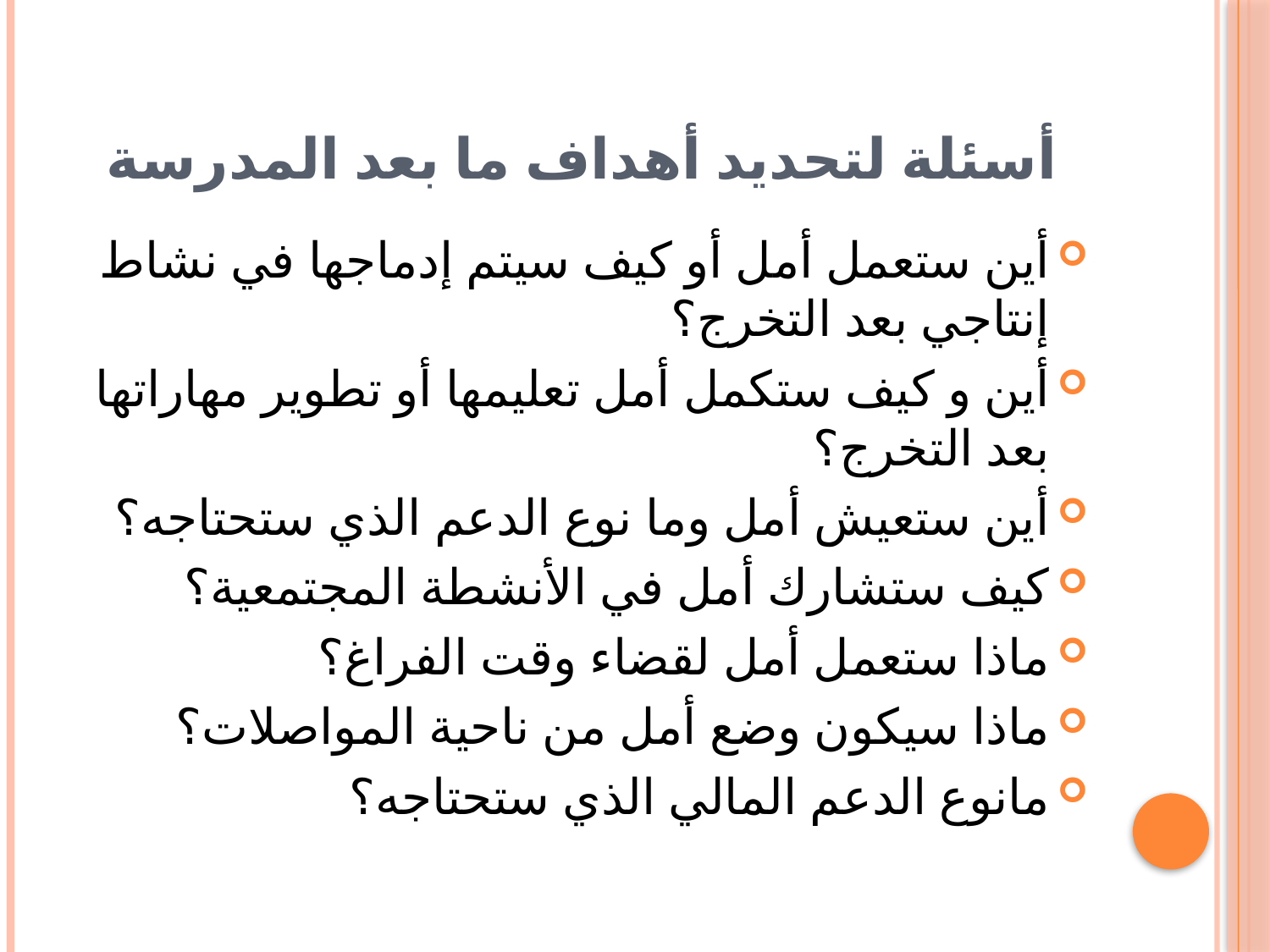

# أسئلة لتحديد أهداف ما بعد المدرسة
أين ستعمل أمل أو كيف سيتم إدماجها في نشاط إنتاجي بعد التخرج؟
أين و كيف ستكمل أمل تعليمها أو تطوير مهاراتها بعد التخرج؟
أين ستعيش أمل وما نوع الدعم الذي ستحتاجه؟
كيف ستشارك أمل في الأنشطة المجتمعية؟
ماذا ستعمل أمل لقضاء وقت الفراغ؟
ماذا سيكون وضع أمل من ناحية المواصلات؟
مانوع الدعم المالي الذي ستحتاجه؟